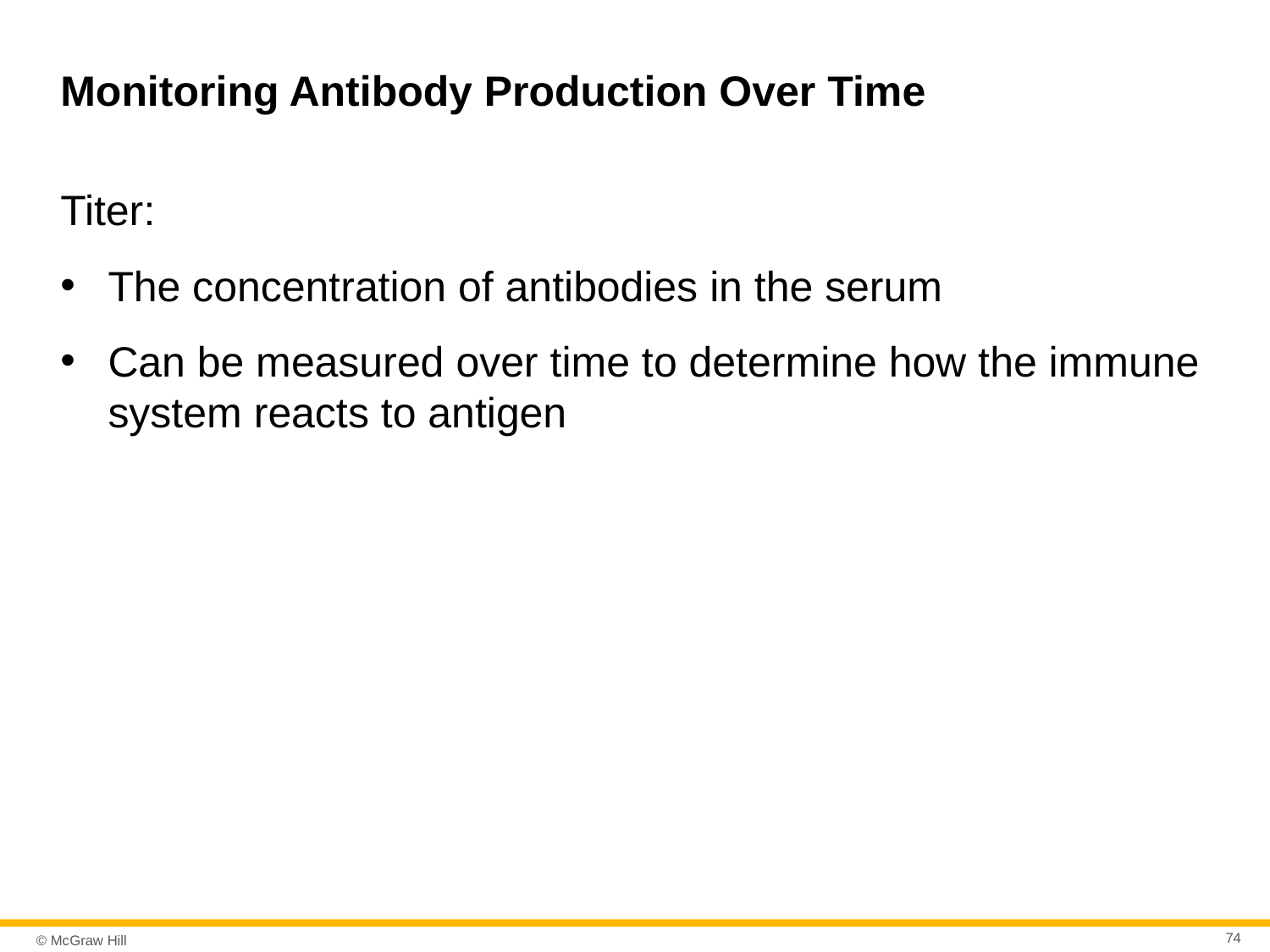

# Monitoring Antibody Production Over Time
Titer:
The concentration of antibodies in the serum
Can be measured over time to determine how the immune system reacts to antigen